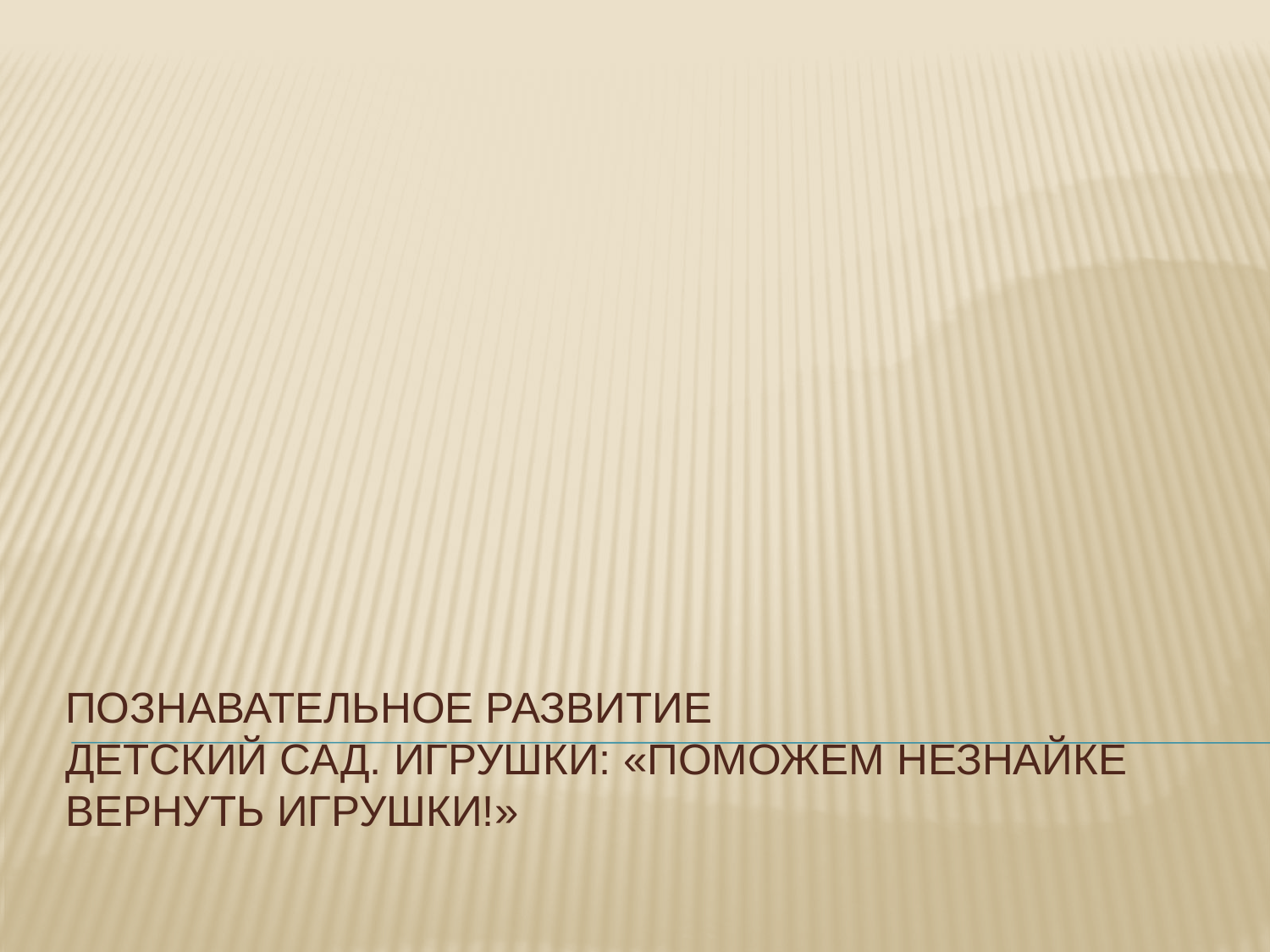

# Познавательное развитие Детский сад. Игрушки: «Поможем Незнайке вернуть игрушки!»